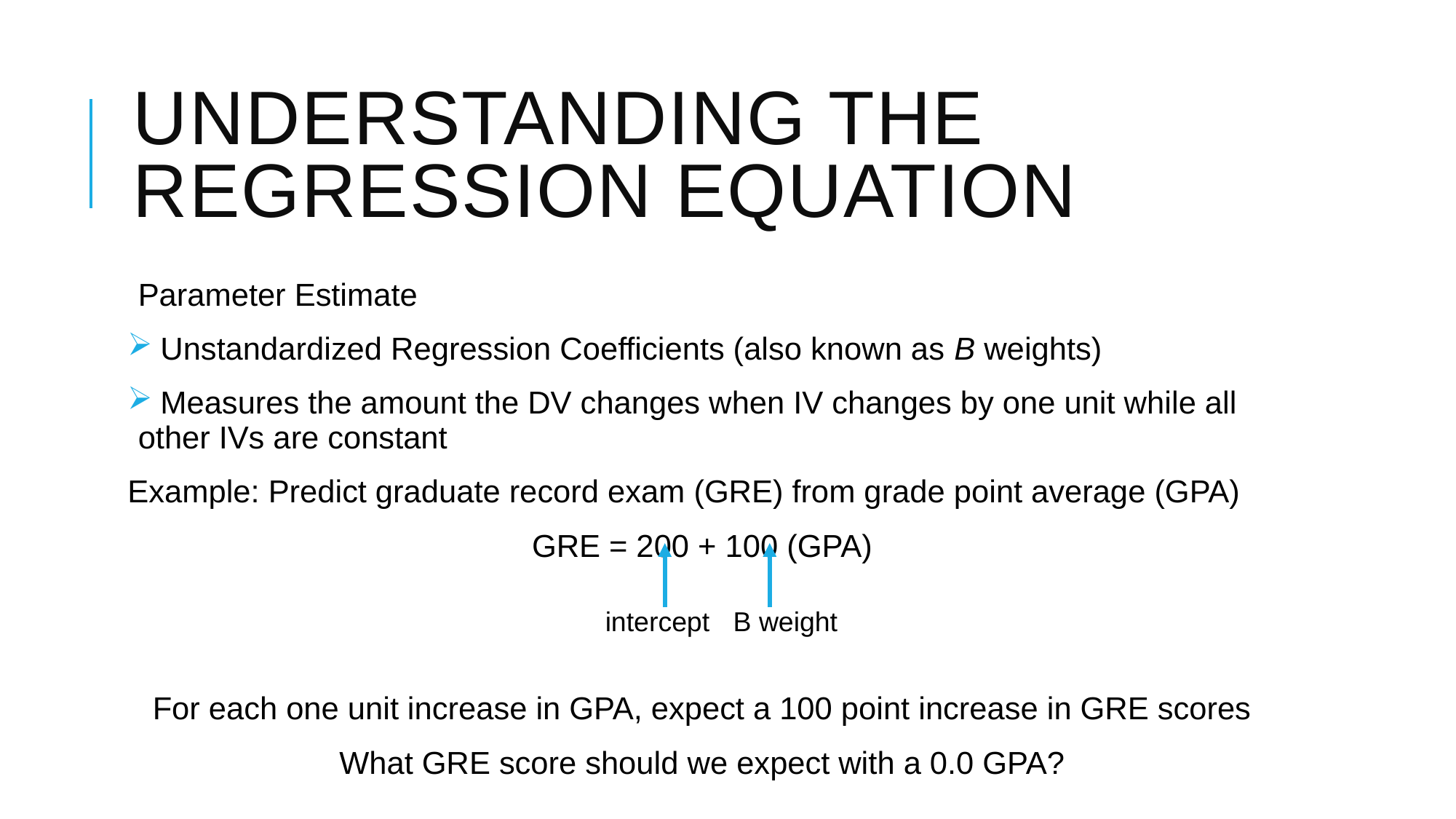

# Understanding the regression equation
Parameter Estimate
 Unstandardized Regression Coefficients (also known as B weights)
 Measures the amount the DV changes when IV changes by one unit while all other IVs are constant
Example: Predict graduate record exam (GRE) from grade point average (GPA)
GRE = 200 + 100 (GPA)

For each one unit increase in GPA, expect a 100 point increase in GRE scores
What GRE score should we expect with a 0.0 GPA?
intercept
B weight